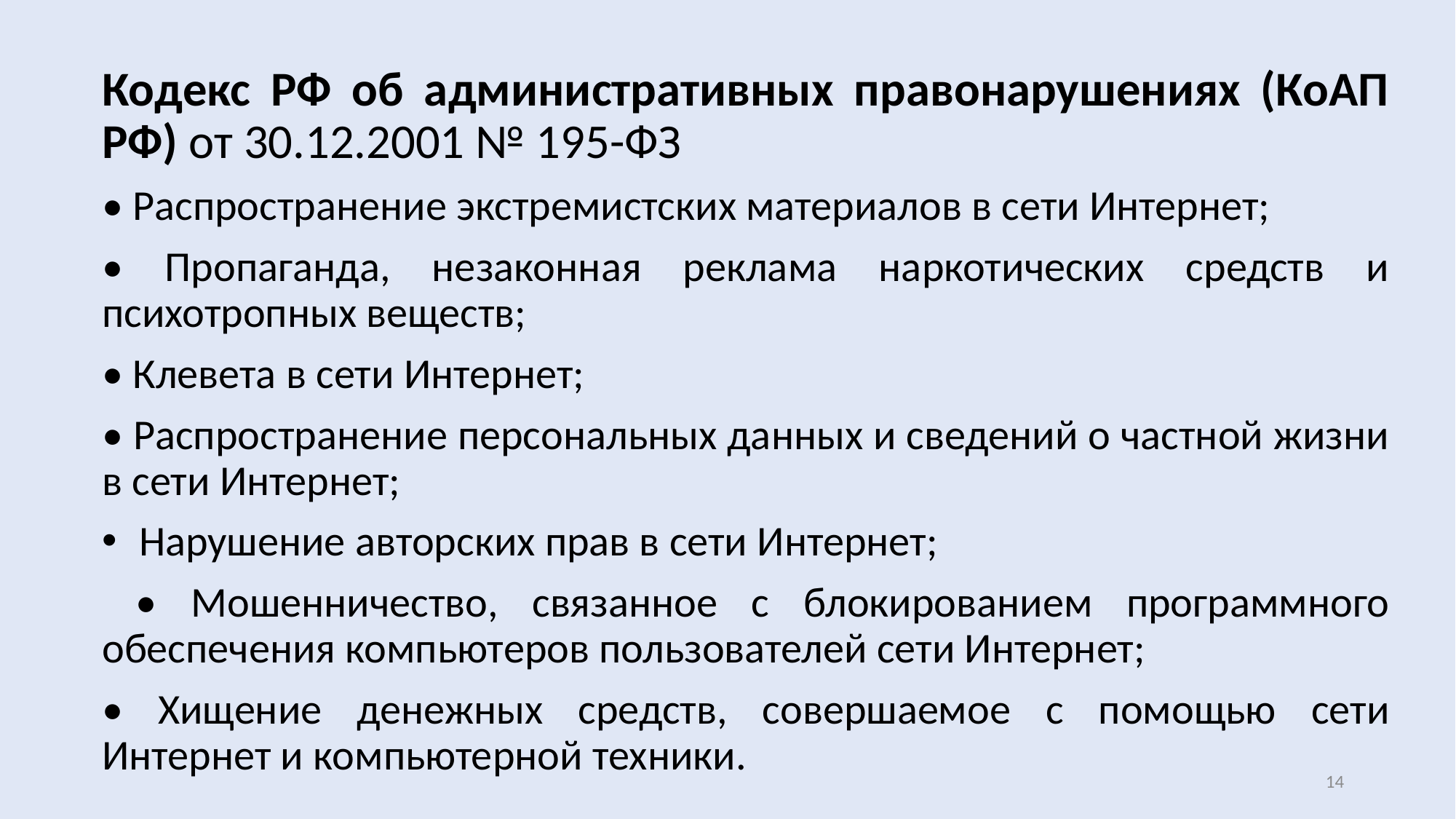

Кодекс РФ об административных правонарушениях (КоАП РФ) от 30.12.2001 № 195-ФЗ
• Распространение экстремистских материалов в сети Интернет;
• Пропаганда, незаконная реклама наркотических средств и психотропных веществ;
• Клевета в сети Интернет;
• Распространение персональных данных и сведений о частной жизни в сети Интернет;
 Нарушение авторских прав в сети Интернет;
 • Мошенничество, связанное с блокированием программного обеспечения компьютеров пользователей сети Интернет;
• Хищение денежных средств, совершаемое с помощью сети Интернет и компьютерной техники.

14